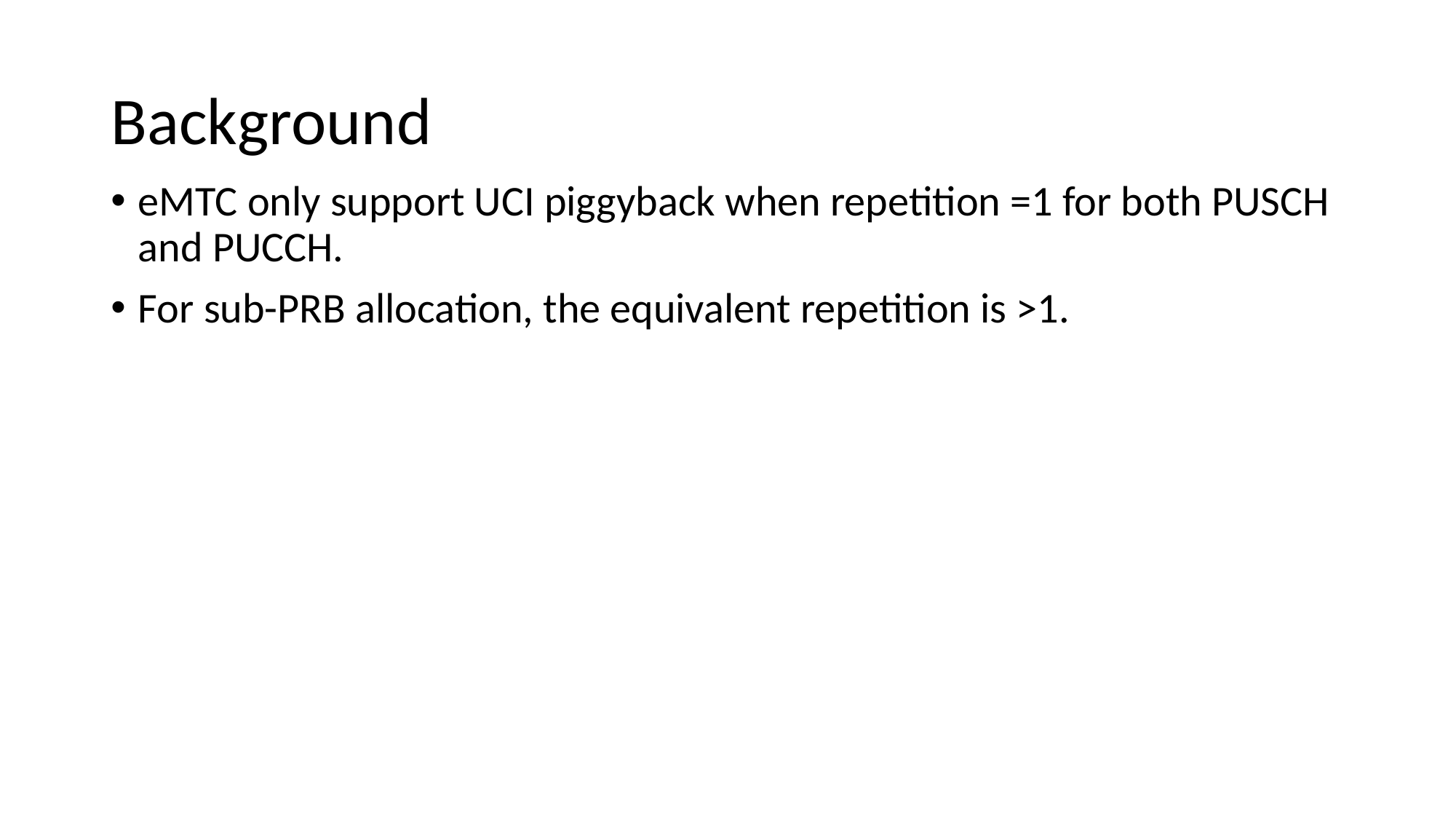

# Background
eMTC only support UCI piggyback when repetition =1 for both PUSCH and PUCCH.
For sub-PRB allocation, the equivalent repetition is >1.